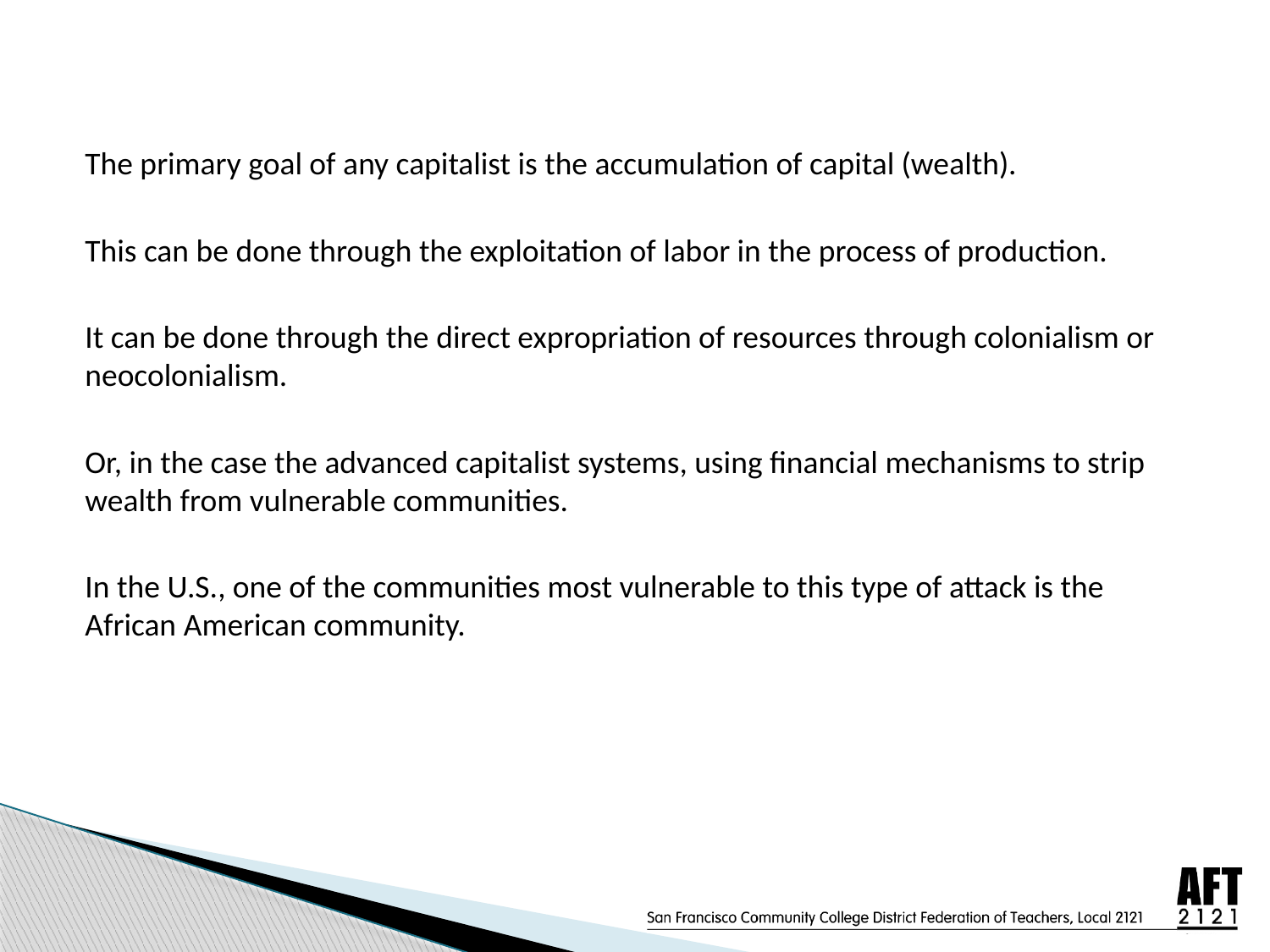

The primary goal of any capitalist is the accumulation of capital (wealth).

This can be done through the exploitation of labor in the process of production.

It can be done through the direct expropriation of resources through colonialism or neocolonialism.

Or, in the case the advanced capitalist systems, using financial mechanisms to strip wealth from vulnerable communities.

In the U.S., one of the communities most vulnerable to this type of attack is the African American community.
#